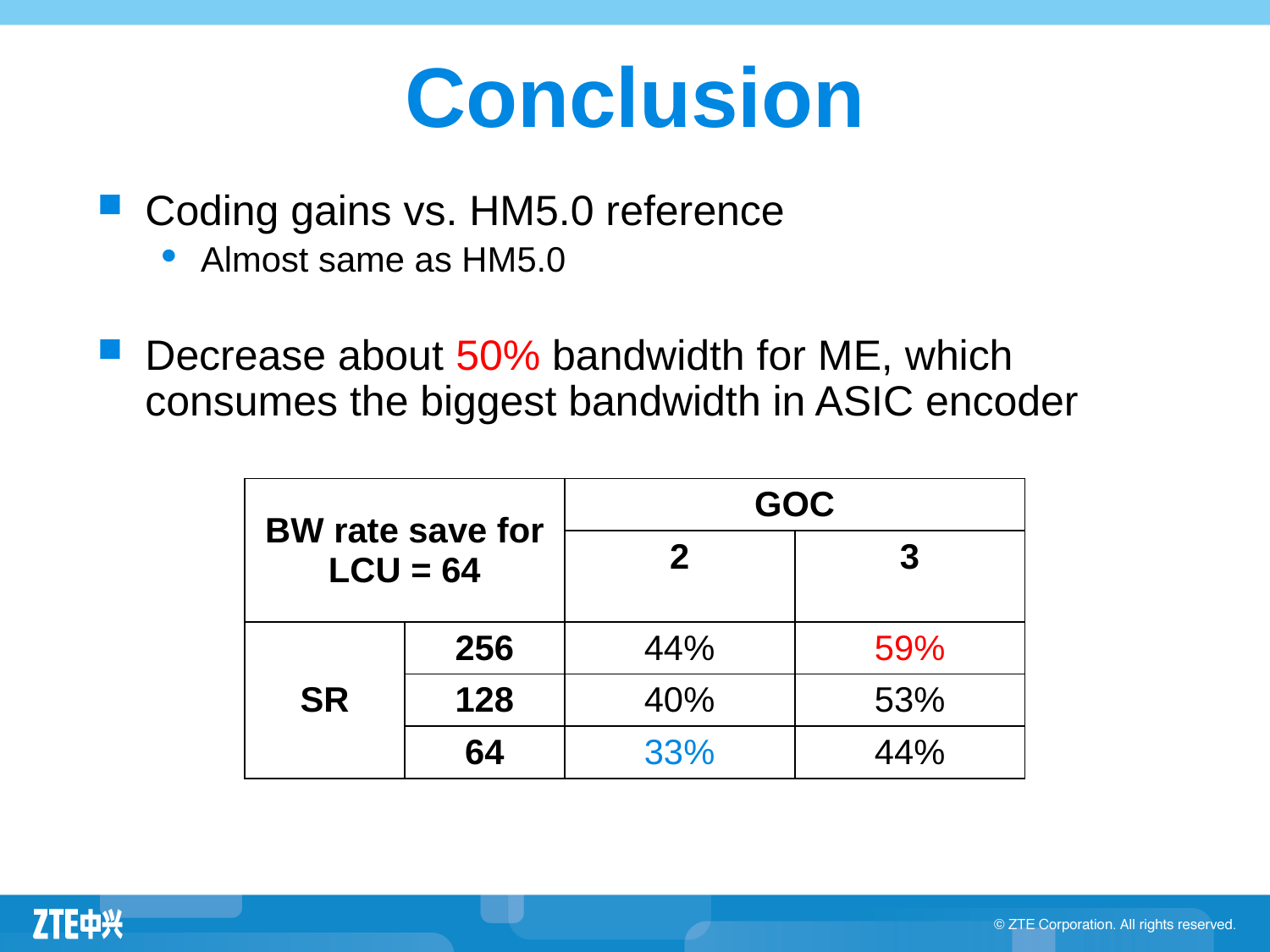

# Conclusion
Coding gains vs. HM5.0 reference
Almost same as HM5.0

Decrease about 50% bandwidth for ME, which consumes the biggest bandwidth in ASIC encoder
| BW rate save for LCU = 64 |  | GOC |  |
| --- | --- | --- | --- |
|  |  | 2 | 3 |
| SR | 256 | 44% | 59% |
|  | 128 | 40% | 53% |
|  | 64 | 33% | 44% |